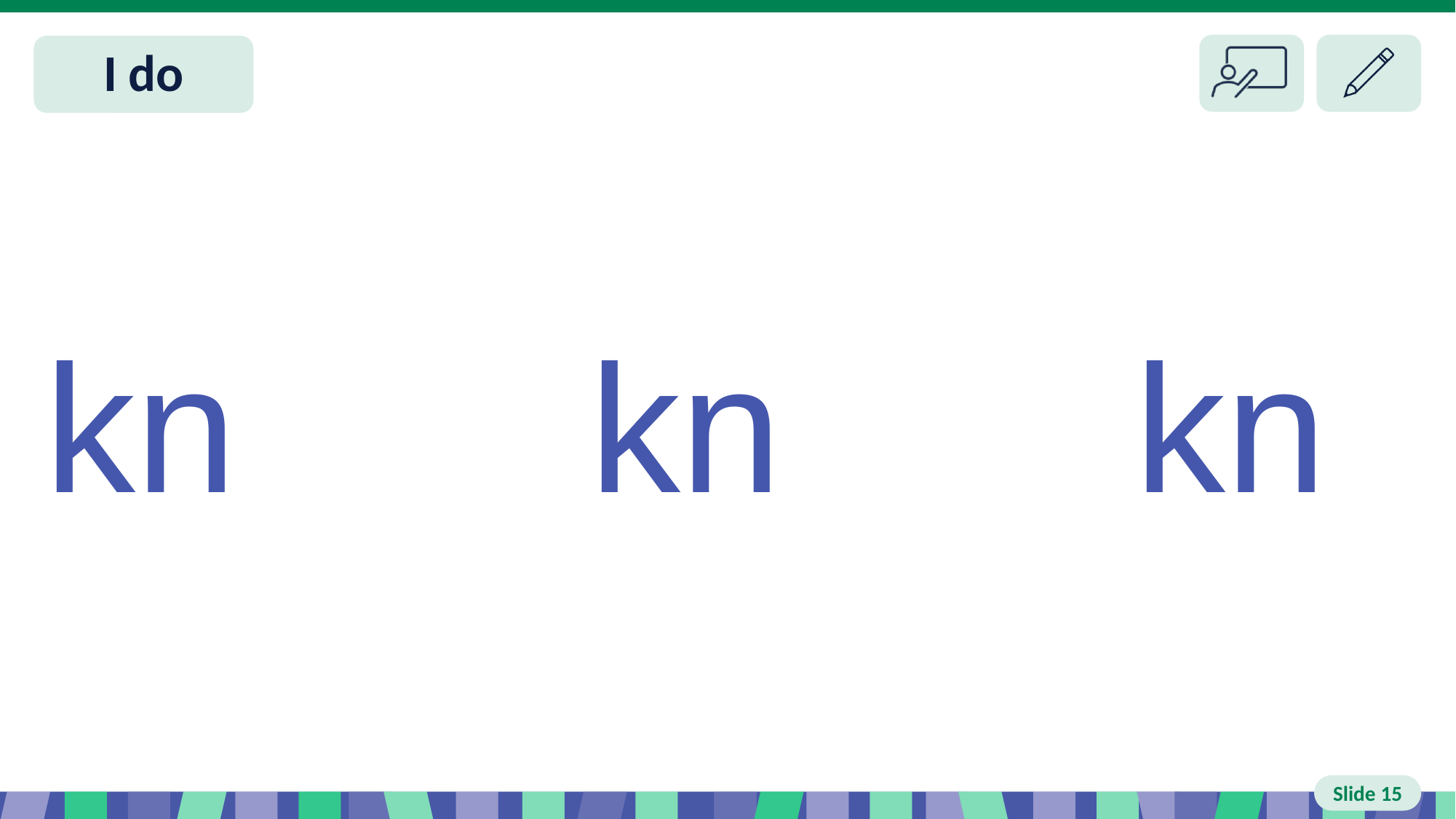

# Slide 15 I do
kn       kn       kn